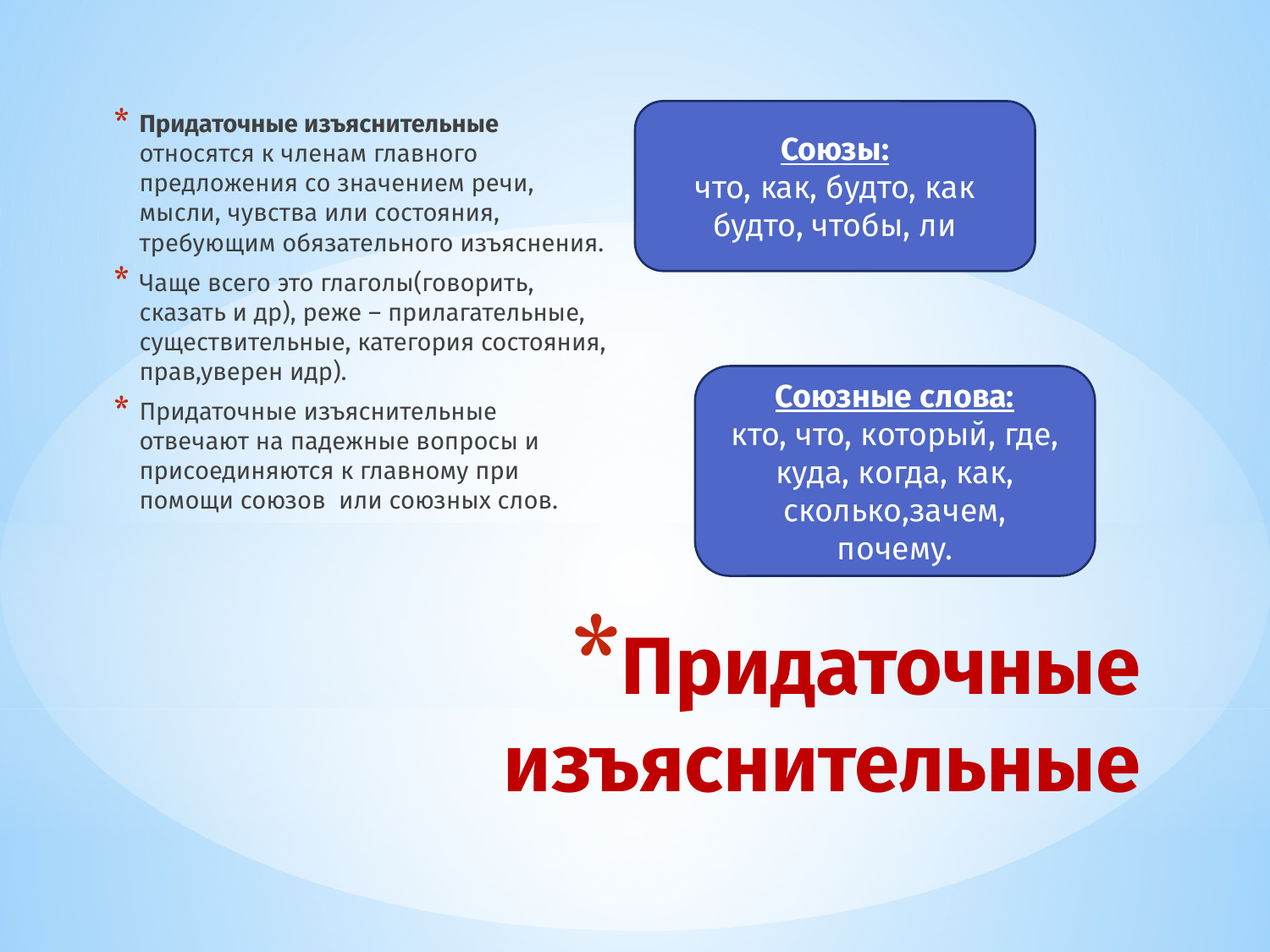

Союзы:
что, как, будто, как будто, чтобы, ли
Придаточные изъяснительные относятся к членам главного предложения со значением речи, мысли, чувства или состояния, требующим обязательного изъяснения.
Чаще всего это глаголы(говорить, сказать и др), реже – прилагательные, существительные, категория состояния, прав,уверен идр).
Придаточные изъяснительные отвечают на падежные вопросы и присоединяются к главному при помощи союзов  или союзных слов.

Союзные слова:
кто, что, который, где,
куда, когда, как, сколько,зачем,
почему.
# Придаточные изъяснительные